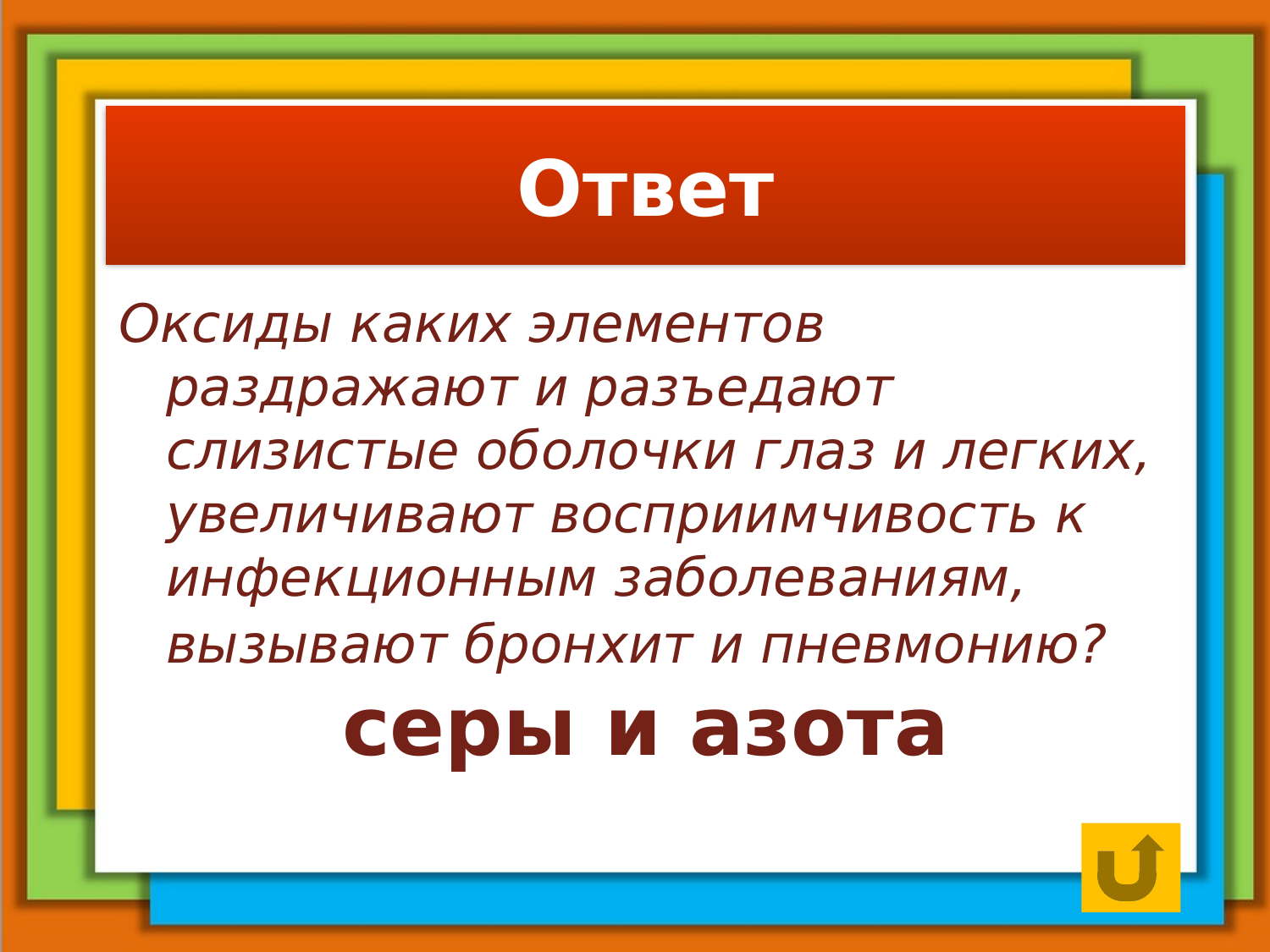

# Ответ
Оксиды каких элементов раздражают и разъедают слизистые оболочки глаз и легких, увеличивают восприимчивость к инфекционным заболеваниям, вызывают бронхит и пневмонию?
серы и азота